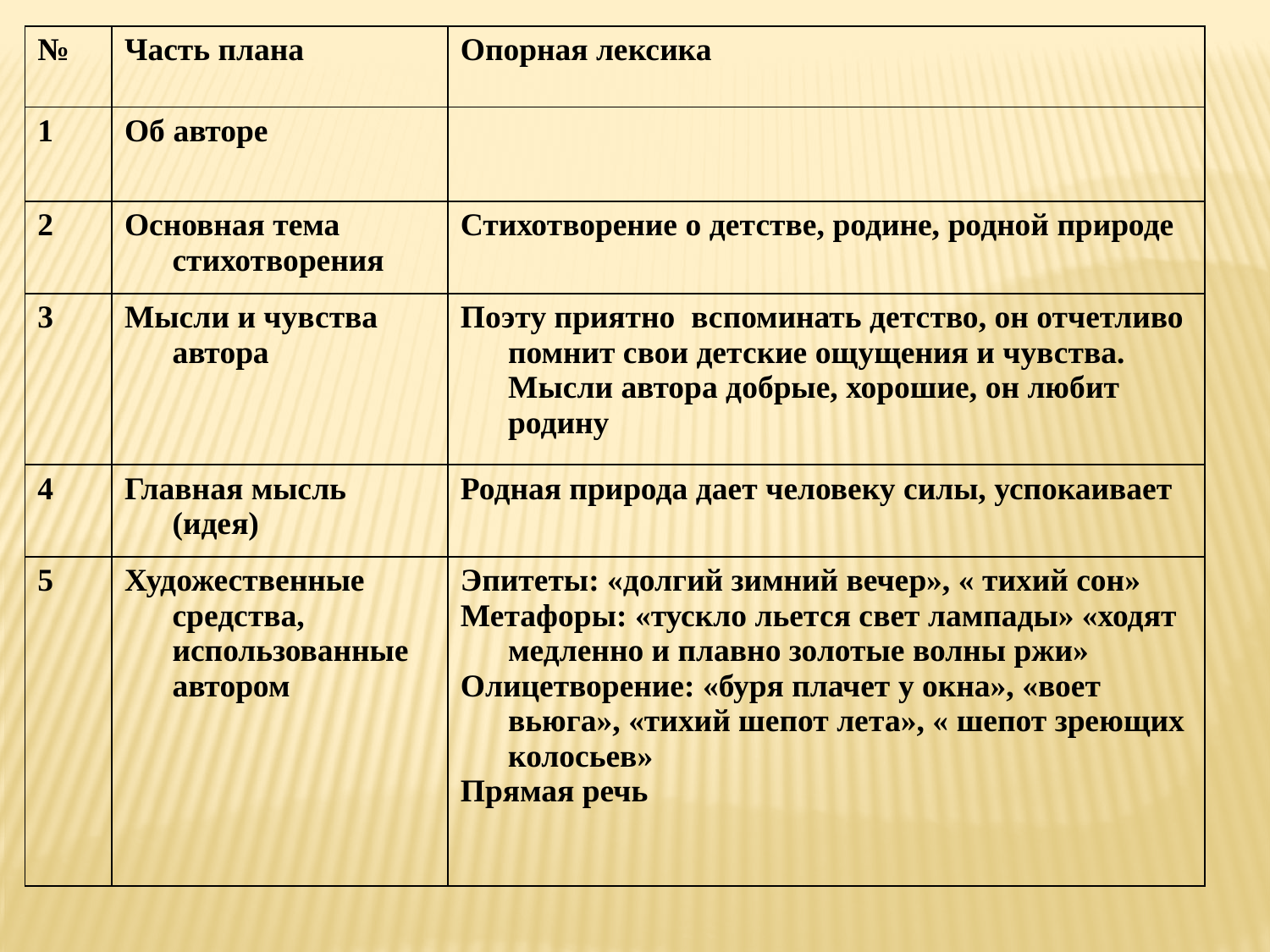

| № | Часть плана | Опорная лексика |
| --- | --- | --- |
| 1 | Об авторе |  |
| 2 | Основная тема стихотворения | Стихотворение о детстве, родине, родной природе |
| 3 | Мысли и чувства автора | Поэту приятно вспоминать детство, он отчетливо помнит свои детские ощущения и чувства. Мысли автора добрые, хорошие, он любит родину |
| 4 | Главная мысль (идея) | Родная природа дает человеку силы, успокаивает |
| 5 | Художественные средства, использованные автором | Эпитеты: «долгий зимний вечер», « тихий сон» Метафоры: «тускло льется свет лампады» «ходят медленно и плавно золотые волны ржи» Олицетворение: «буря плачет у окна», «воет вьюга», «тихий шепот лета», « шепот зреющих колосьев» Прямая речь |